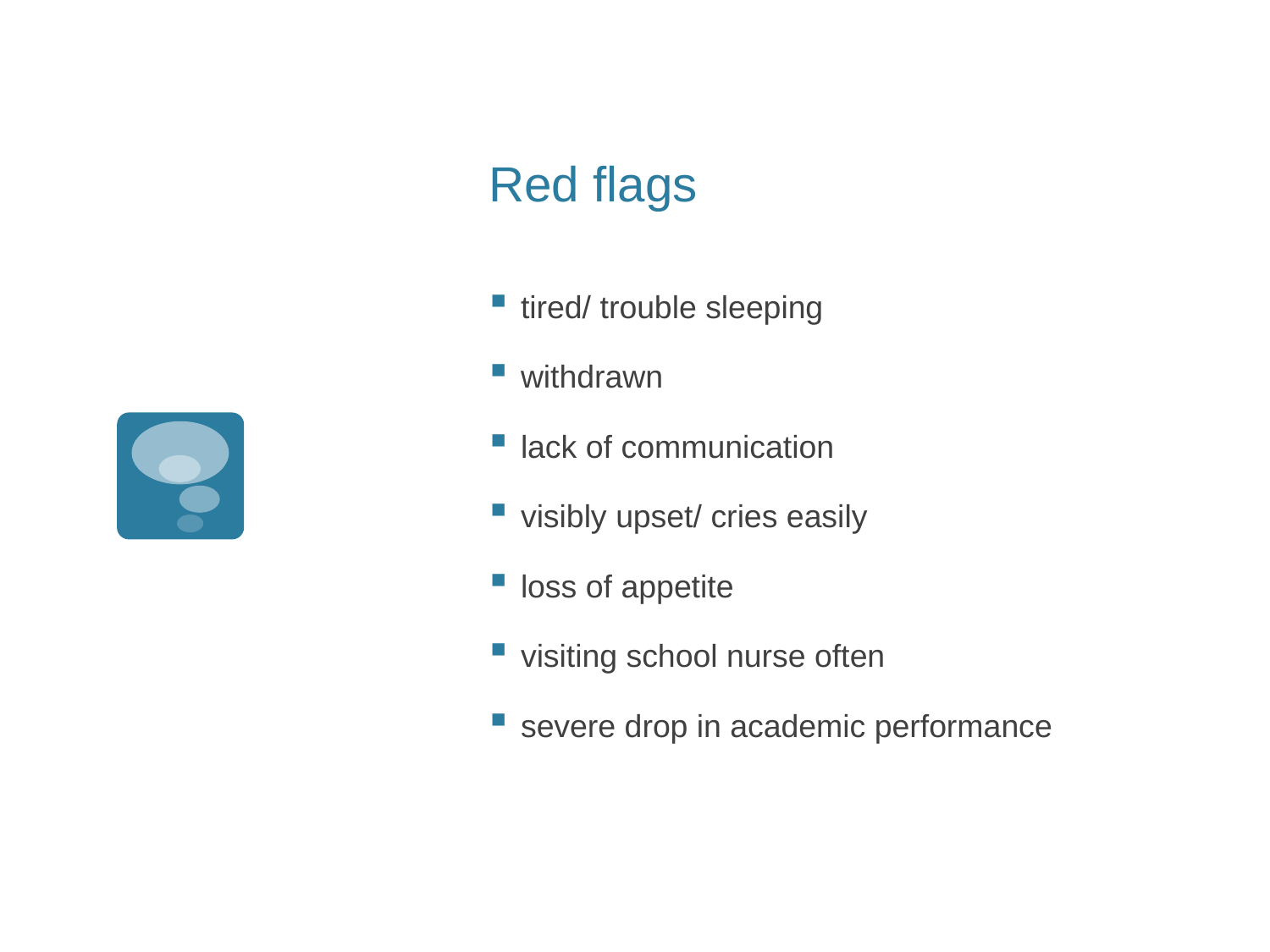

# Red flags
tired/ trouble sleeping
withdrawn
lack of communication
visibly upset/ cries easily
loss of appetite
visiting school nurse often
severe drop in academic performance